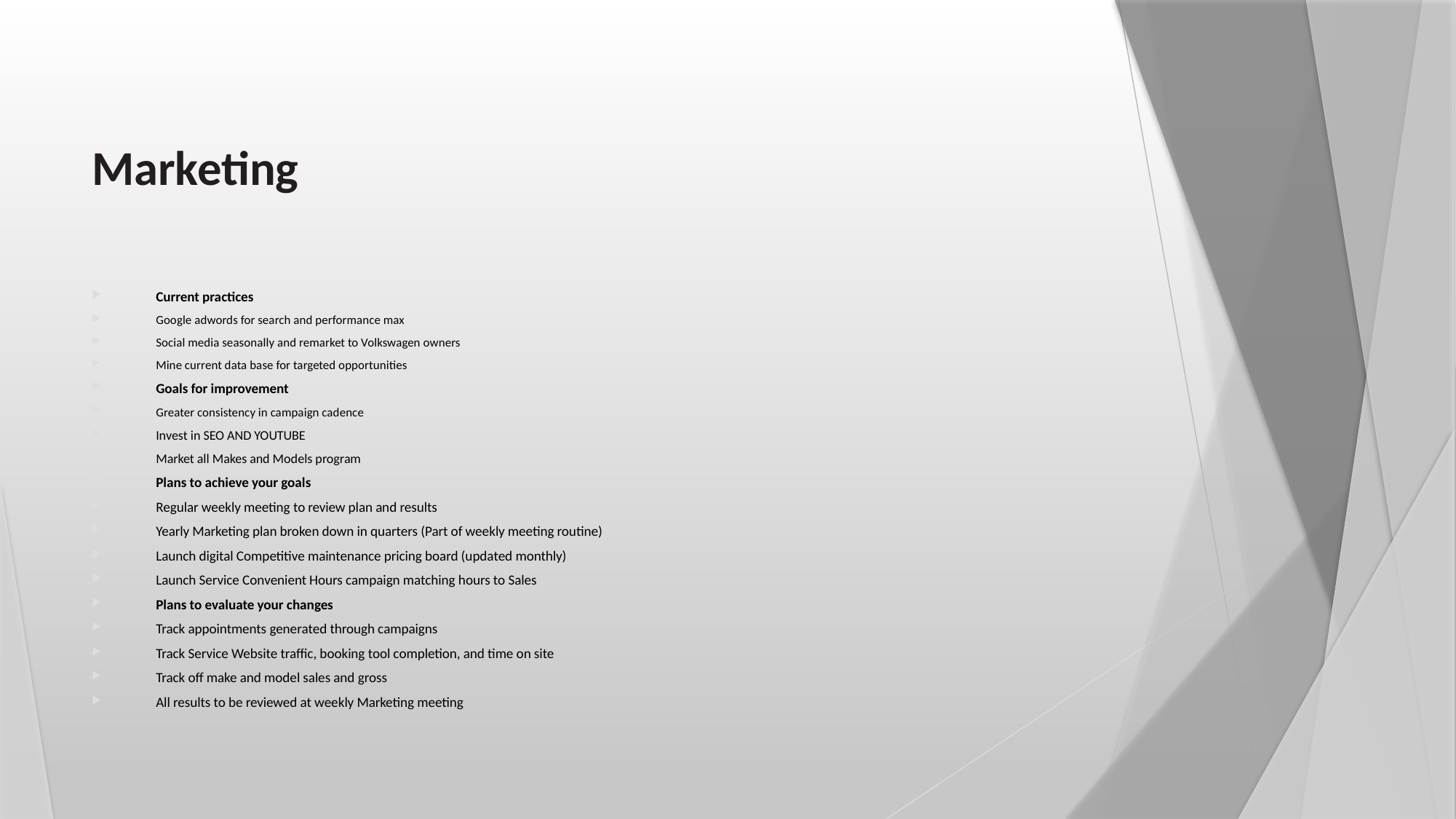

# Marketing

Current practices
Google adwords for search and performance max
Social media seasonally and remarket to Volkswagen owners
Mine current data base for targeted opportunities
Goals for improvement
Greater consistency in campaign cadence
Invest in SEO AND YOUTUBE
Market all Makes and Models program
Plans to achieve your goals
Regular weekly meeting to review plan and results
Yearly Marketing plan broken down in quarters (Part of weekly meeting routine)
Launch digital Competitive maintenance pricing board (updated monthly)
Launch Service Convenient Hours campaign matching hours to Sales
Plans to evaluate your changes
Track appointments generated through campaigns
Track Service Website traffic, booking tool completion, and time on site
Track off make and model sales and gross
All results to be reviewed at weekly Marketing meeting